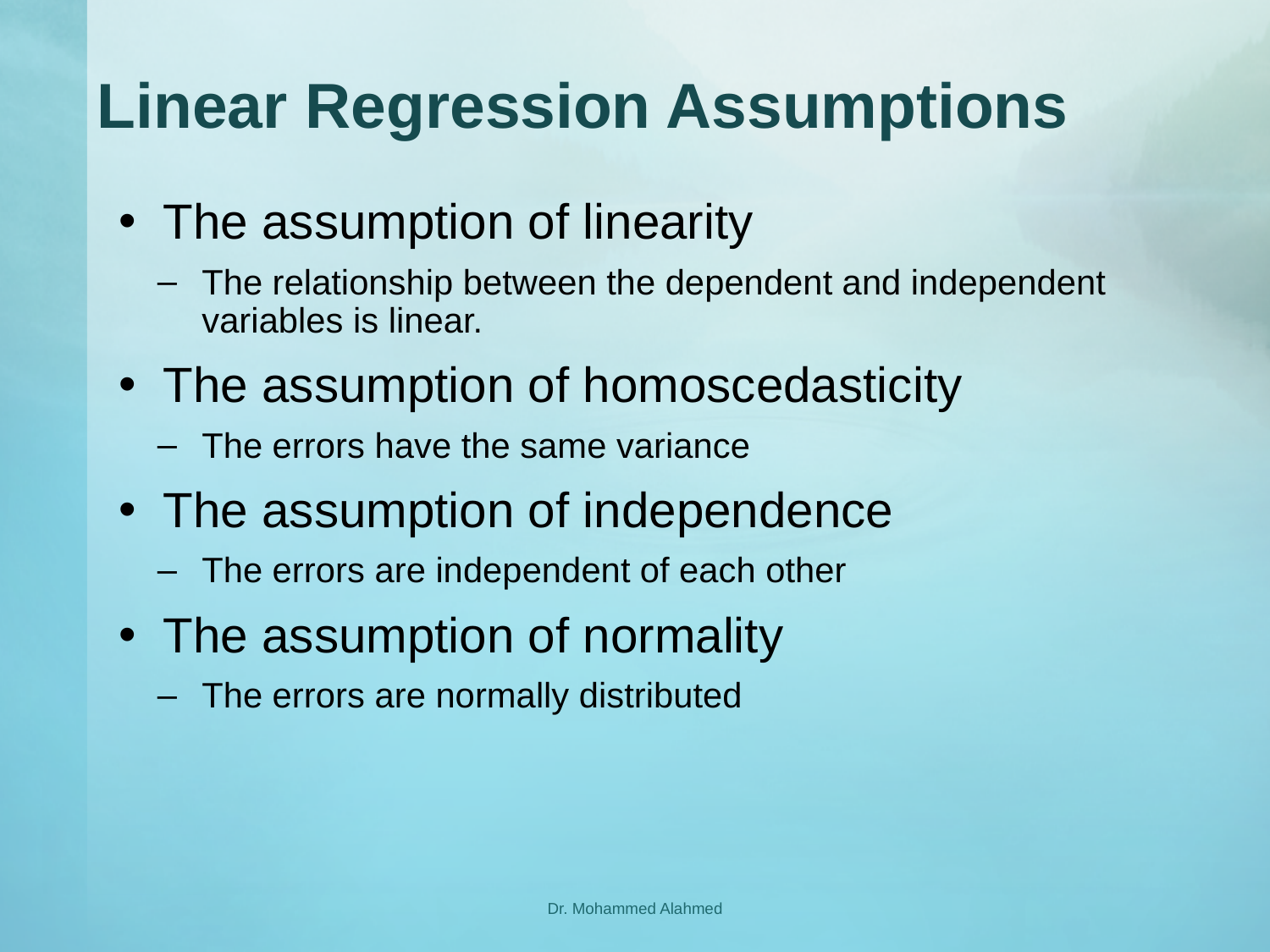

# Linear Regression Assumptions
The assumption of linearity
The relationship between the dependent and independent variables is linear.
The assumption of homoscedasticity
The errors have the same variance
The assumption of independence
The errors are independent of each other
The assumption of normality
The errors are normally distributed

Dr. Mohammed Alahmed